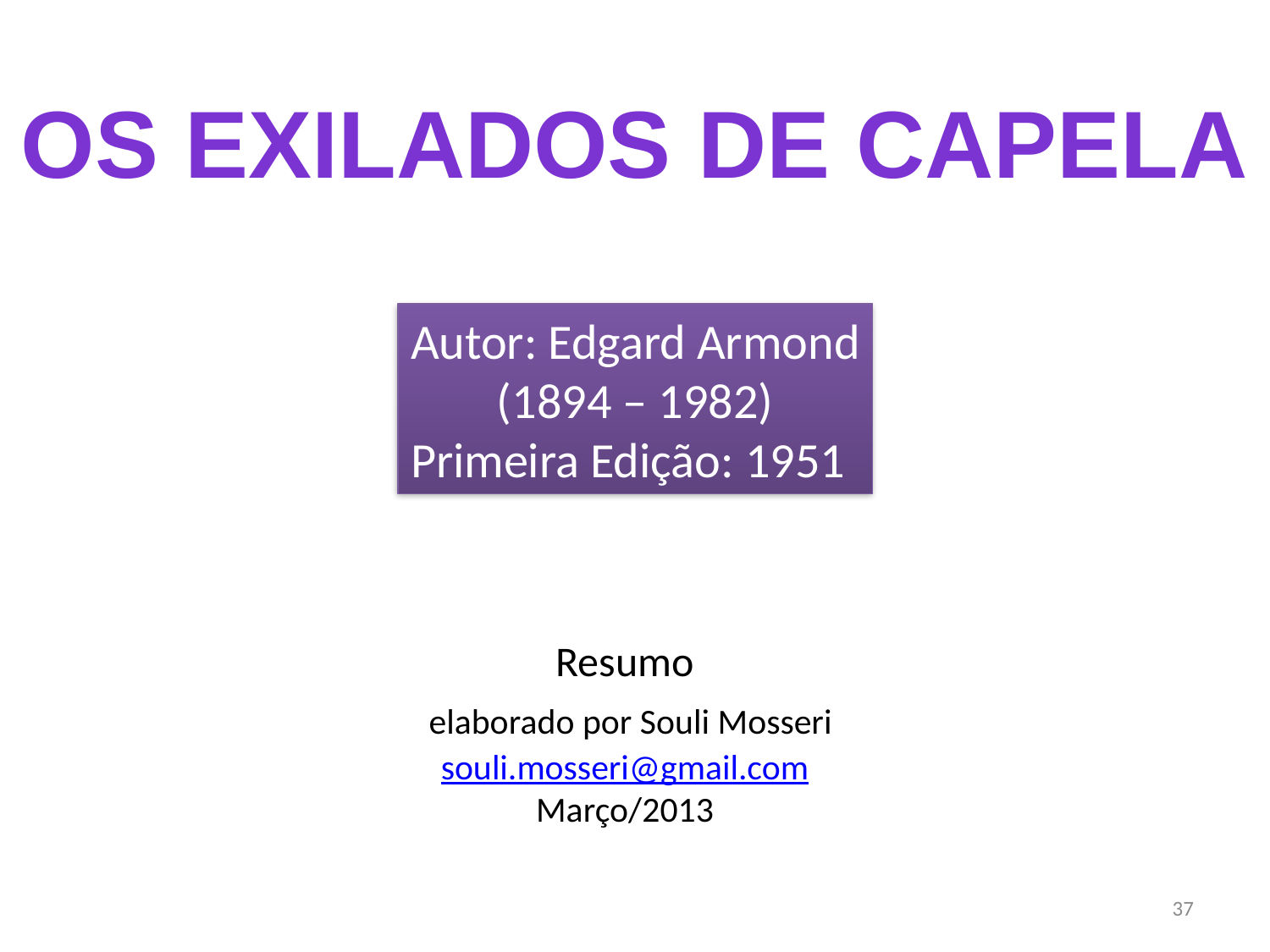

OS EXILADOS DE CAPELA
Autor: Edgard Armond
(1894 – 1982)
Primeira Edição: 1951
Resumo
 elaborado por Souli Mosseri
souli.mosseri@gmail.com
Março/2013
37